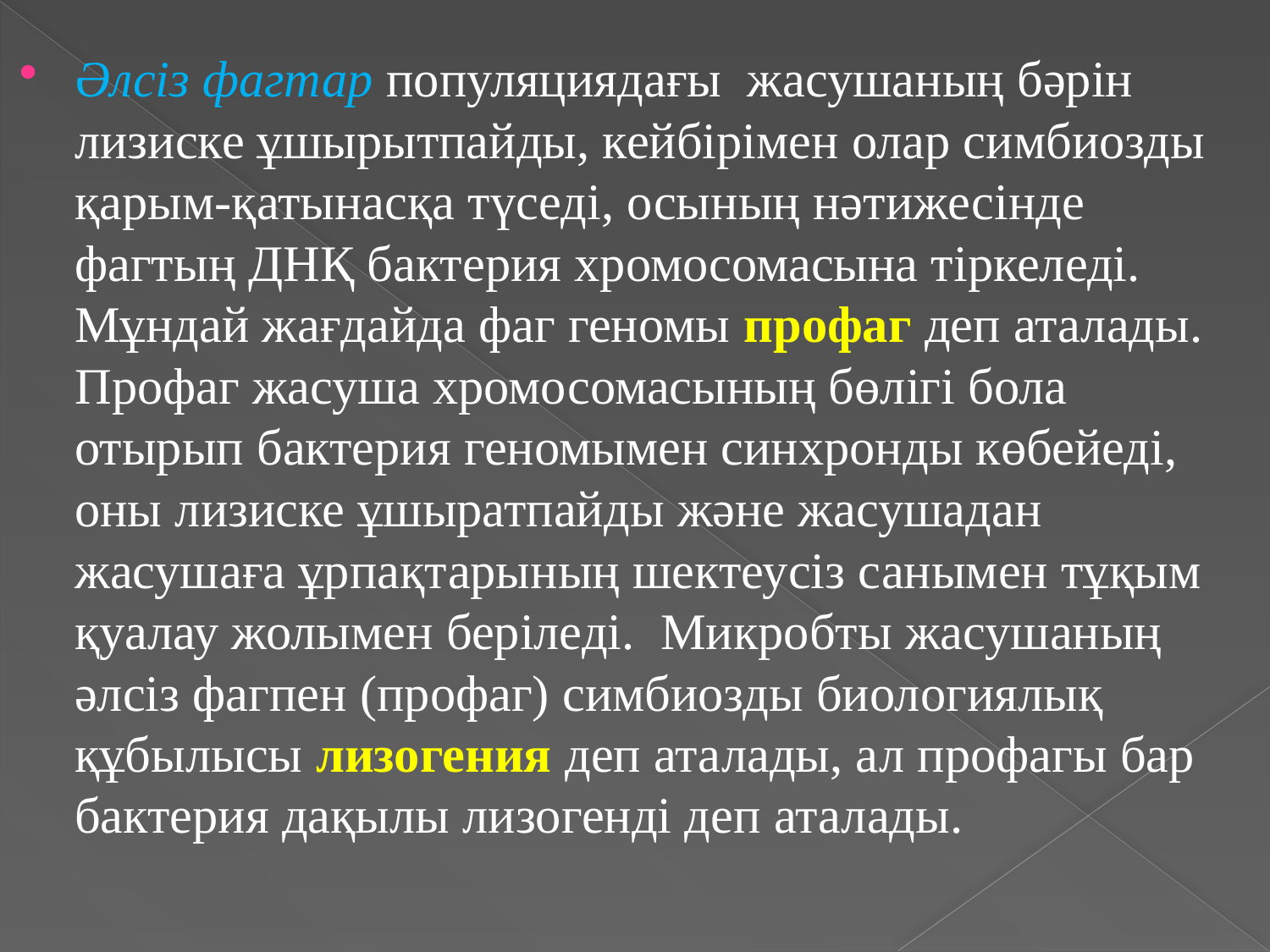

Әлсіз фагтар популяциядағы  жасушаның бәрін лизиске ұшырытпайды, кейбірімен олар симбиозды қарым-қатынасқа түседі, осының нәтижесінде фагтың ДНҚ бактерия хромосомасына тіркеледі. Мұндай жағдайда фаг геномы профаг деп аталады. Профаг жасуша хромосомасының бөлігі бола отырып бактерия геномымен синхронды көбейеді, оны лизиске ұшыратпайды және жасушадан жасушаға ұрпақтарының шектеусіз санымен тұқым қуалау жолымен беріледі.  Микробты жасушаның әлсіз фагпен (профаг) симбиозды биологиялық құбылысы лизогения деп аталады, ал профагы бар бактерия дақылы лизогенді деп аталады.